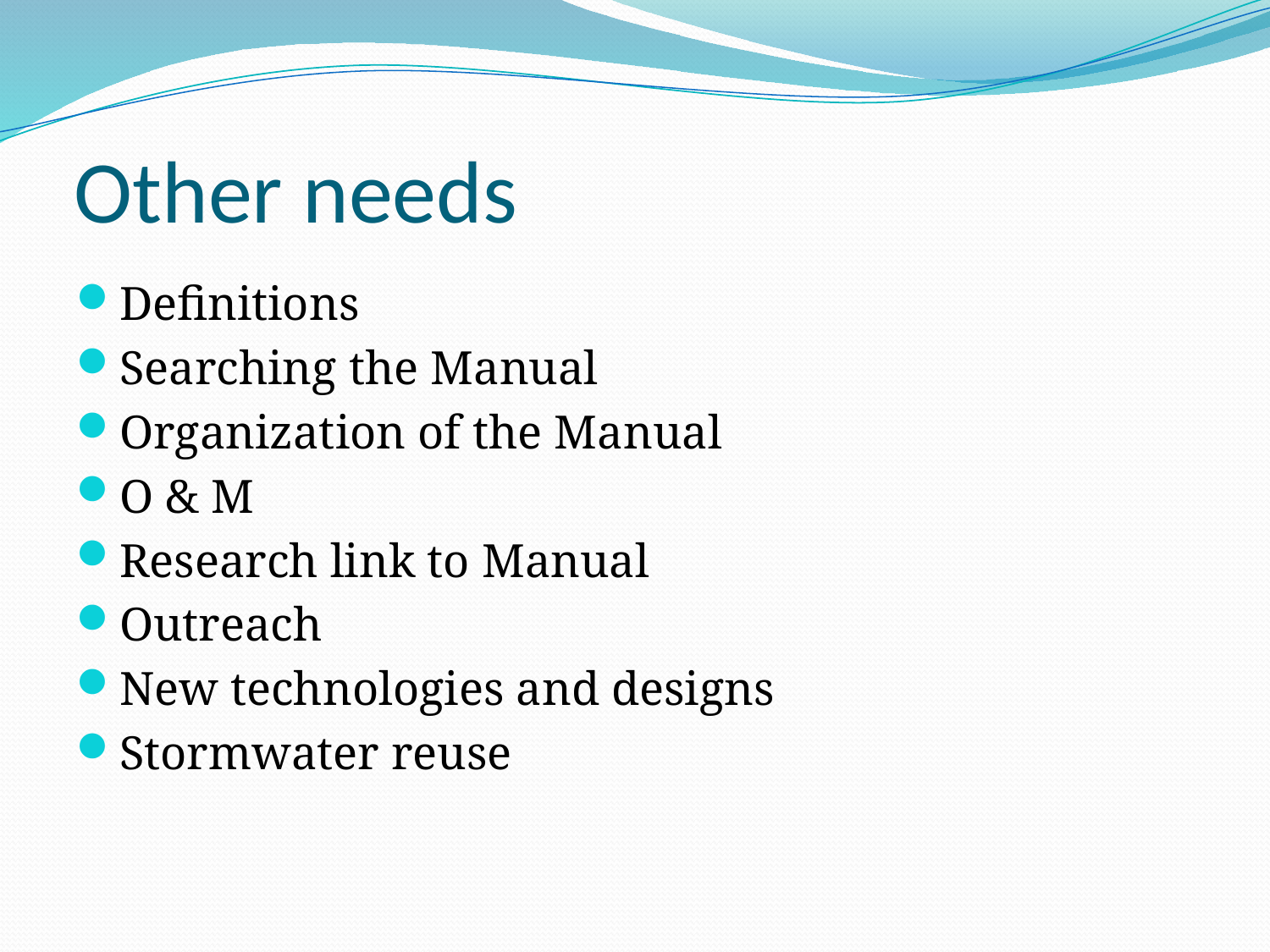

# Other needs
Definitions
Searching the Manual
Organization of the Manual
O & M
Research link to Manual
Outreach
New technologies and designs
Stormwater reuse